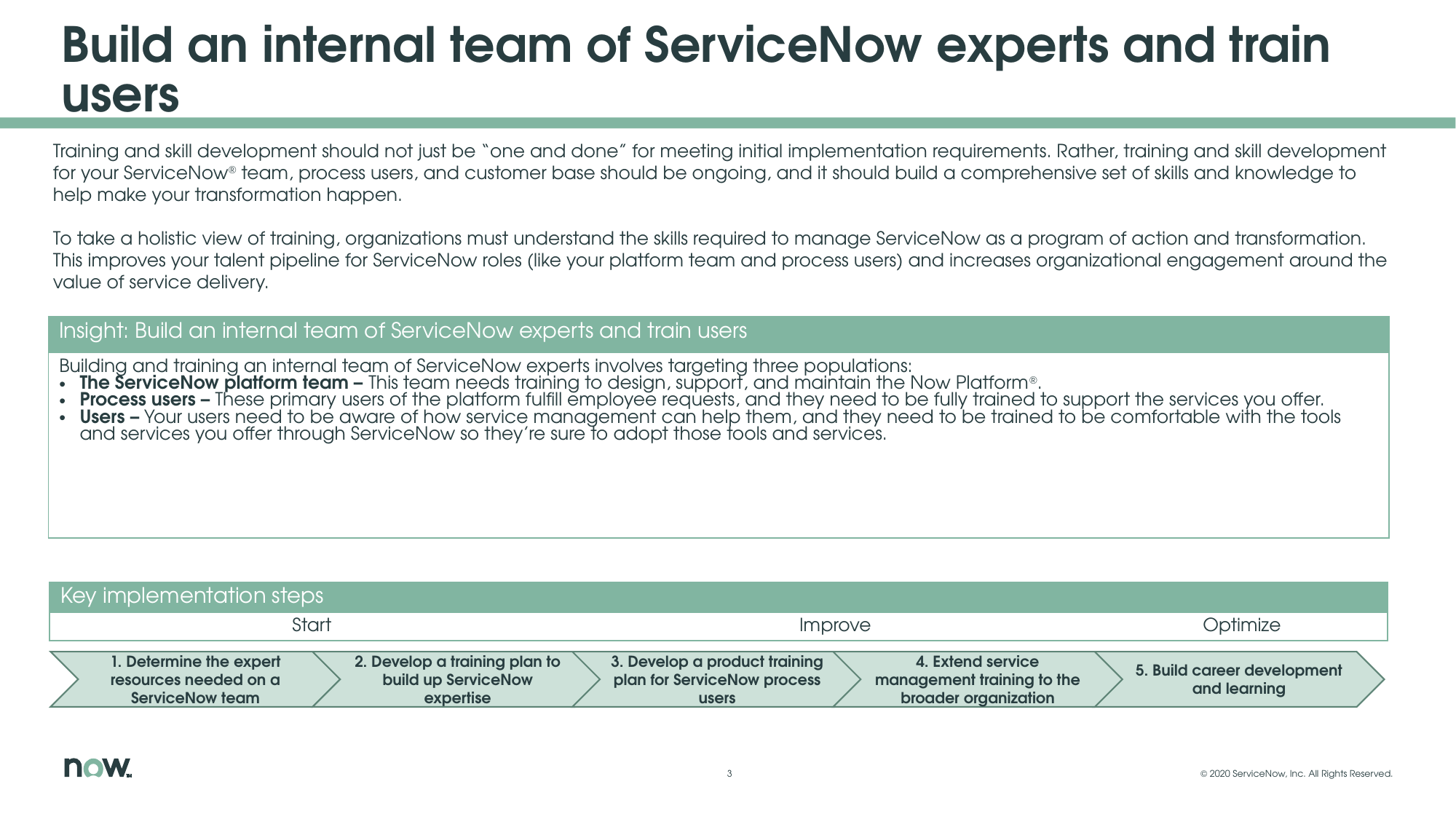

# Build an internal team of ServiceNow experts and train users

Training and skill development should not just be “one and done” for meeting initial implementation requirements. Rather, training and skill development for your ServiceNow® team, process users, and customer base should be ongoing, and it should build a comprehensive set of skills and knowledge to help make your transformation happen.

To take a holistic view of training, organizations must understand the skills required to manage ServiceNow as a program of action and transformation. This improves your talent pipeline for ServiceNow roles (like your platform team and process users) and increases organizational engagement around the value of service delivery.
| Insight: Build an internal team of ServiceNow experts and train users |
| --- |
| Building and training an internal team of ServiceNow experts involves targeting three populations: The ServiceNow platform team – This team needs training to design, support, and maintain the Now Platform®. Process users – These primary users of the platform fulfill employee requests, and they need to be fully trained to support the services you offer. Users – Your users need to be aware of how service management can help them, and they need to be trained to be comfortable with the tools and services you offer through ServiceNow so they’re sure to adopt those tools and services. |
| Key implementation steps |  |  |
| --- | --- | --- |
| Start | Improve | Optimize |
1. Determine the expert resources needed on a ServiceNow team
2. Develop a training plan to build up ServiceNow expertise
3. Develop a product training plan for ServiceNow process users
4. Extend service management training to the broader organization
5. Build career development and learning